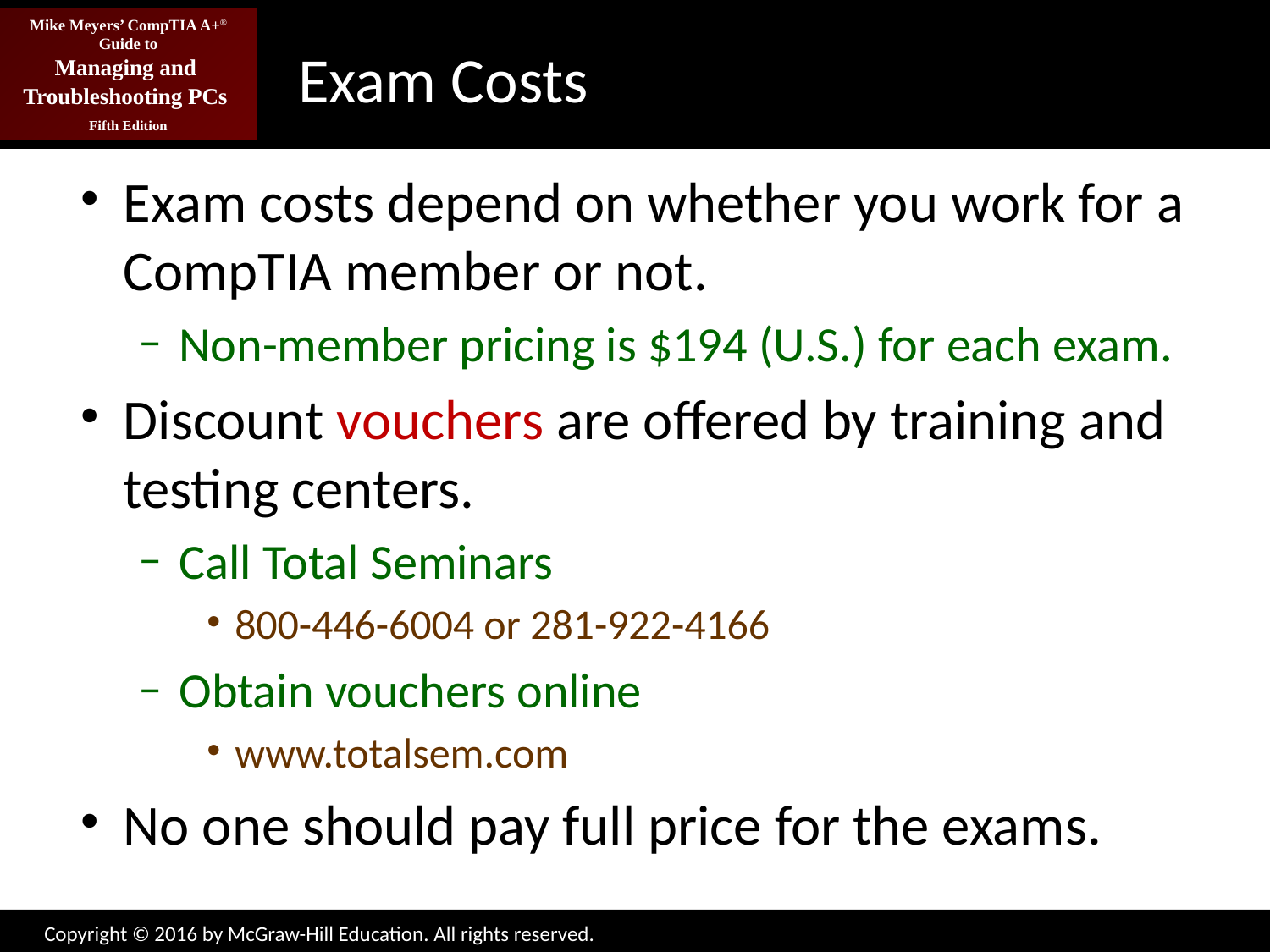

# Exam Costs
Exam costs depend on whether you work for a CompTIA member or not.
Non-member pricing is $194 (U.S.) for each exam.
Discount vouchers are offered by training and testing centers.
Call Total Seminars
800-446-6004 or 281-922-4166
Obtain vouchers online
www.totalsem.com
No one should pay full price for the exams.